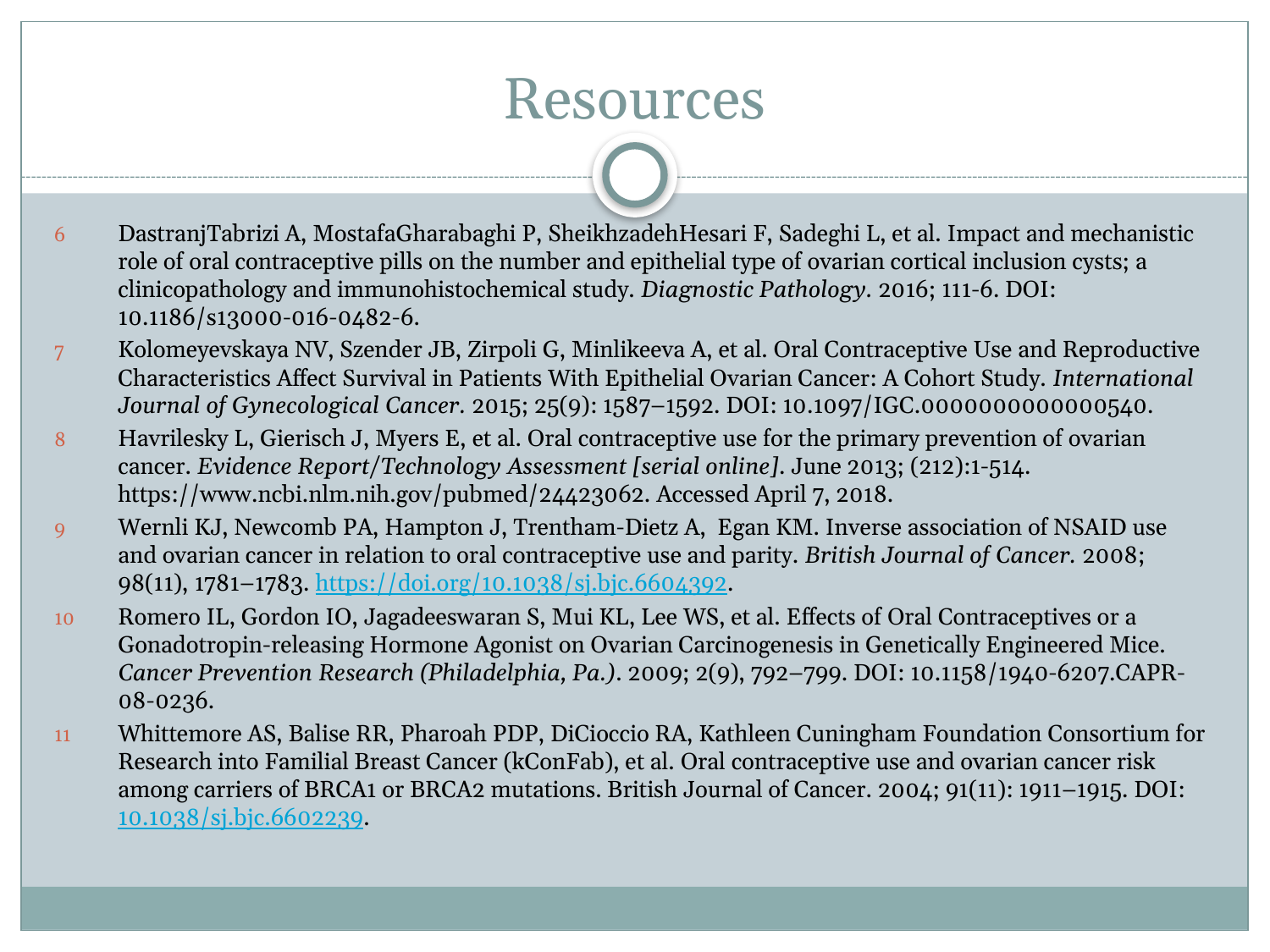

# Resources
DastranjTabrizi A, MostafaGharabaghi P, SheikhzadehHesari F, Sadeghi L, et al. Impact and mechanistic role of oral contraceptive pills on the number and epithelial type of ovarian cortical inclusion cysts; a clinicopathology and immunohistochemical study. Diagnostic Pathology. 2016; 111-6. DOI: 10.1186/s13000-016-0482-6.
Kolomeyevskaya NV, Szender JB, Zirpoli G, Minlikeeva A, et al. Oral Contraceptive Use and Reproductive Characteristics Affect Survival in Patients With Epithelial Ovarian Cancer: A Cohort Study. International Journal of Gynecological Cancer. 2015; 25(9): 1587–1592. DOI: 10.1097/IGC.0000000000000540.
Havrilesky L, Gierisch J, Myers E, et al. Oral contraceptive use for the primary prevention of ovarian cancer. Evidence Report/Technology Assessment [serial online]. June 2013; (212):1-514. https://www.ncbi.nlm.nih.gov/pubmed/24423062. Accessed April 7, 2018.
Wernli KJ, Newcomb PA, Hampton J, Trentham-Dietz A,  Egan KM. Inverse association of NSAID use and ovarian cancer in relation to oral contraceptive use and parity. British Journal of Cancer. 2008; 98(11), 1781–1783. https://doi.org/10.1038/sj.bjc.6604392.
Romero IL, Gordon IO, Jagadeeswaran S, Mui KL, Lee WS, et al. Effects of Oral Contraceptives or a Gonadotropin-releasing Hormone Agonist on Ovarian Carcinogenesis in Genetically Engineered Mice. Cancer Prevention Research (Philadelphia, Pa.). 2009; 2(9), 792–799. DOI: 10.1158/1940-6207.CAPR-08-0236.
Whittemore AS, Balise RR, Pharoah PDP, DiCioccio RA, Kathleen Cuningham Foundation Consortium for Research into Familial Breast Cancer (kConFab), et al. Oral contraceptive use and ovarian cancer risk among carriers of BRCA1 or BRCA2 mutations. British Journal of Cancer. 2004; 91(11): 1911–1915. DOI:10.1038/sj.bjc.6602239.